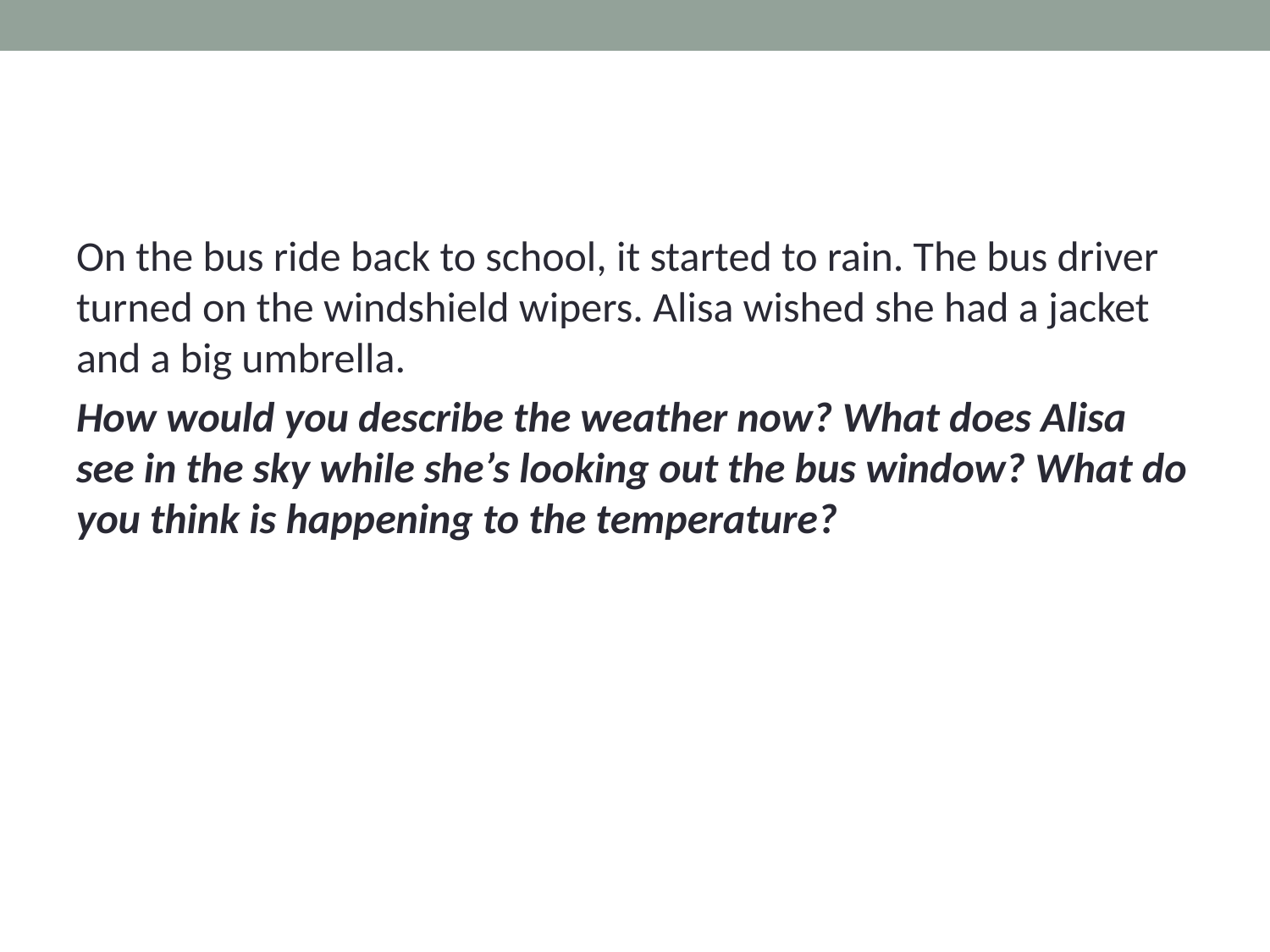

On the bus ride back to school, it started to rain. The bus driver turned on the windshield wipers. Alisa wished she had a jacket and a big umbrella.
How would you describe the weather now? What does Alisa see in the sky while she’s looking out the bus window? What do you think is happening to the temperature?